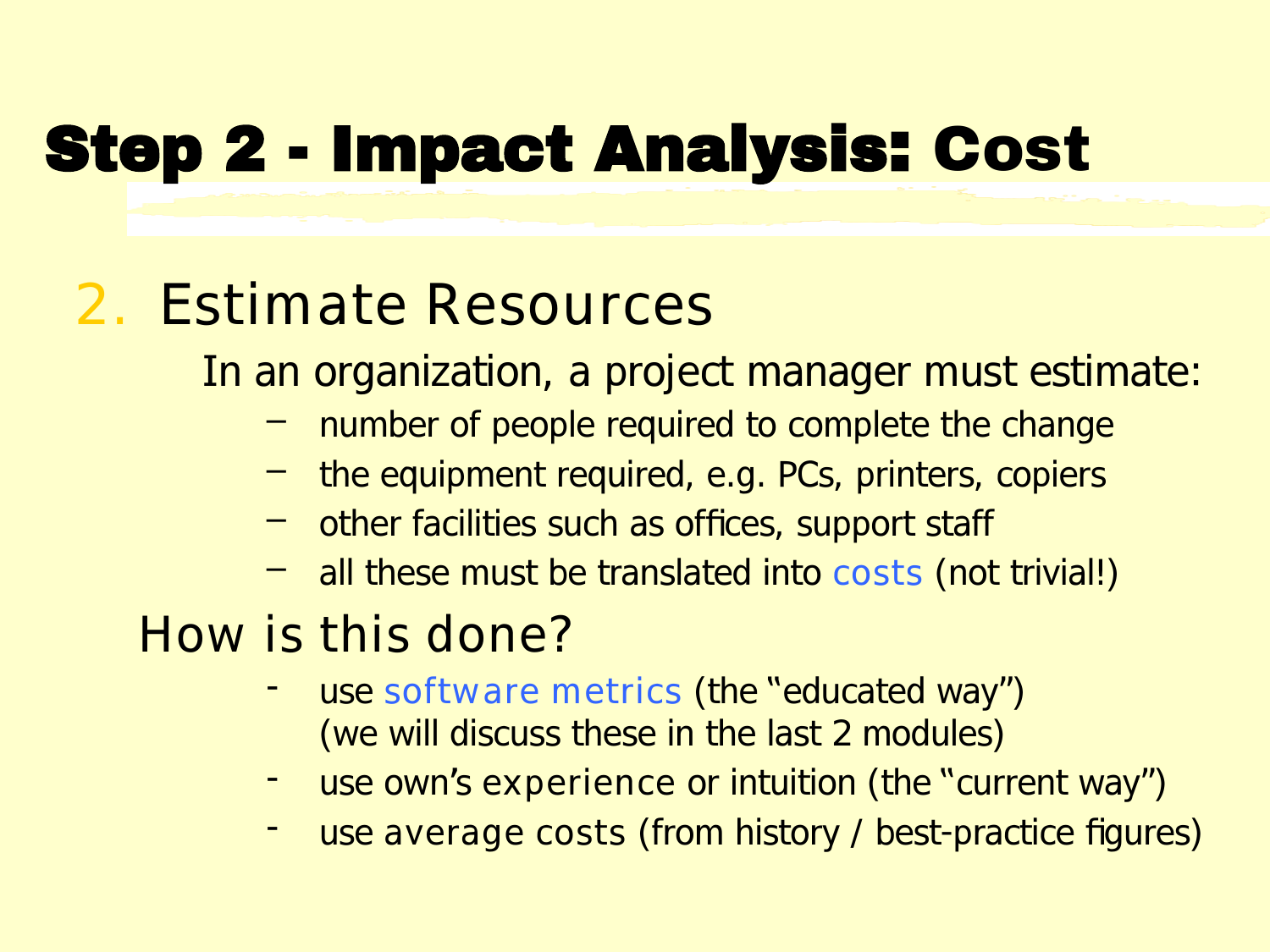

# Step 2 - Impact Analysis: Cost
Estimate Resources
In an organization, a project manager must estimate:
number of people required to complete the change
the equipment required, e.g. PCs, printers, copiers
other facilities such as offices, support staff
all these must be translated into costs (not trivial!)
How is this done?
use software metrics (the “educated way”)
(we will discuss these in the last 2 modules)
use own’s experience or intuition (the “current way”)
use average costs (from history / best-practice figures)